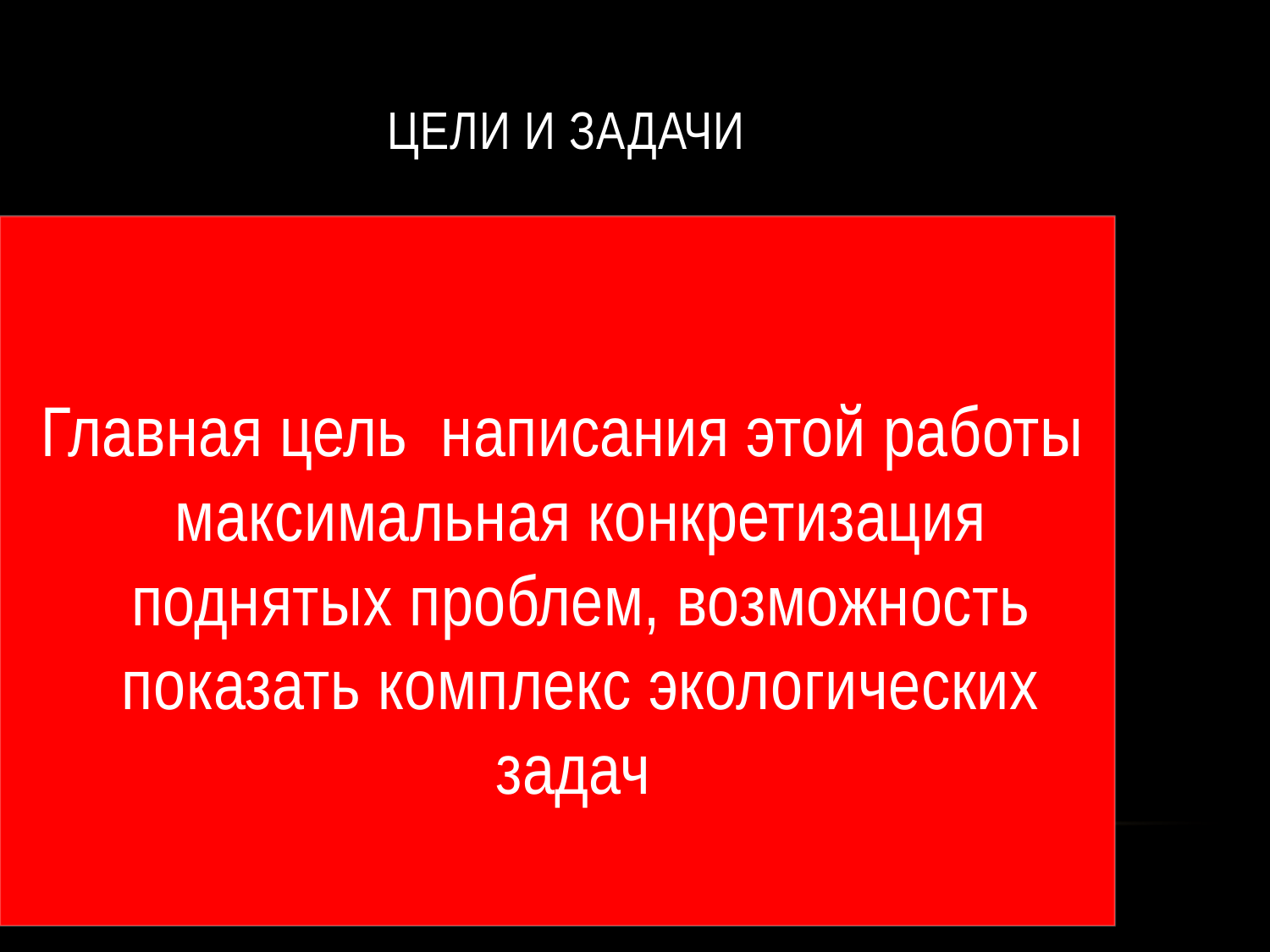

# Цели и задачи

 Главная цель  написания этой работы максимальная конкретизация поднятых проблем, возможность показать комплекс экологических задач